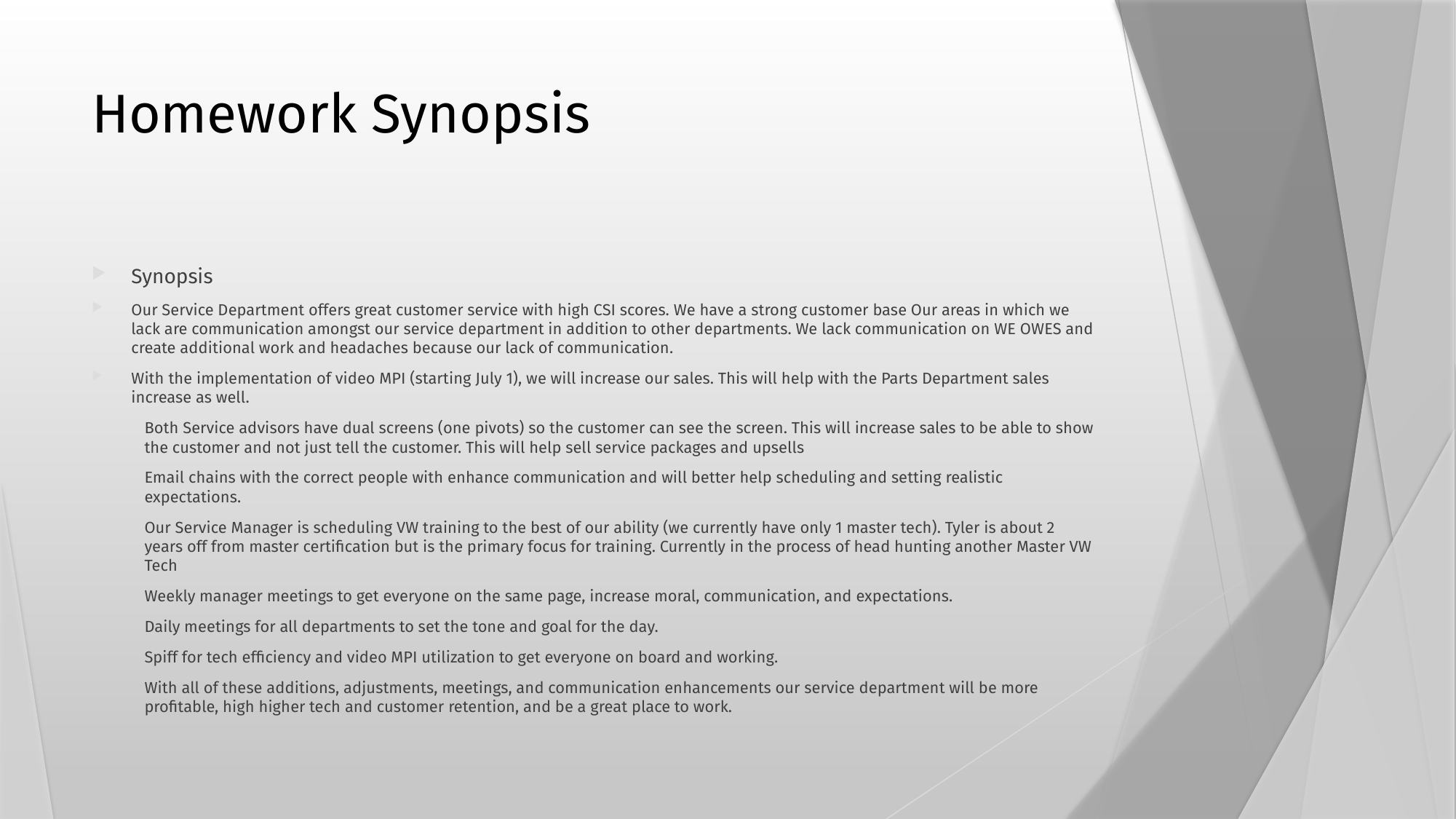

# Homework Synopsis
Synopsis
Our Service Department offers great customer service with high CSI scores. We have a strong customer base Our areas in which we lack are communication amongst our service department in addition to other departments. We lack communication on WE OWES and create additional work and headaches because our lack of communication.
With the implementation of video MPI (starting July 1), we will increase our sales. This will help with the Parts Department sales increase as well.
Both Service advisors have dual screens (one pivots) so the customer can see the screen. This will increase sales to be able to show the customer and not just tell the customer. This will help sell service packages and upsells
Email chains with the correct people with enhance communication and will better help scheduling and setting realistic expectations.
Our Service Manager is scheduling VW training to the best of our ability (we currently have only 1 master tech). Tyler is about 2 years off from master certification but is the primary focus for training. Currently in the process of head hunting another Master VW Tech
Weekly manager meetings to get everyone on the same page, increase moral, communication, and expectations.
Daily meetings for all departments to set the tone and goal for the day.
Spiff for tech efficiency and video MPI utilization to get everyone on board and working.
With all of these additions, adjustments, meetings, and communication enhancements our service department will be more profitable, high higher tech and customer retention, and be a great place to work.